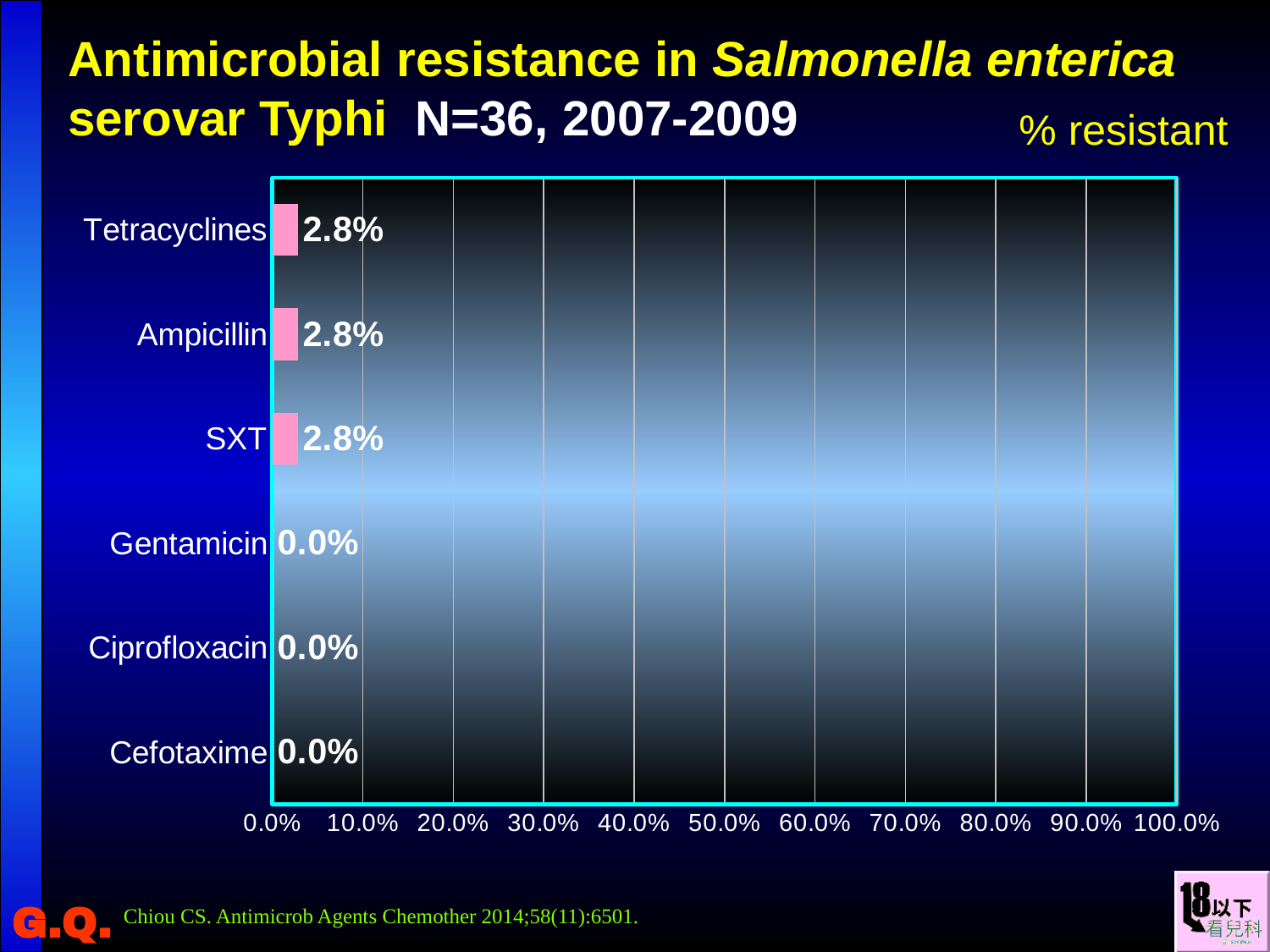

# Antimicrobial resistance in Salmonella enterica serovar Typhi  N=36, 2007-2009
% resistant

### Chart

| Category | Honey |
|---|---|
| Cefotaxime | 0.0 |
| Ciprofloxacin | 0.0 |
| Gentamicin | 0.0 |
| SXT | 0.028 |
| Ampicillin | 0.028 |
| Tetracyclines | 0.028 |
Chiou CS. Antimicrob Agents Chemother 2014;58(11):6501.